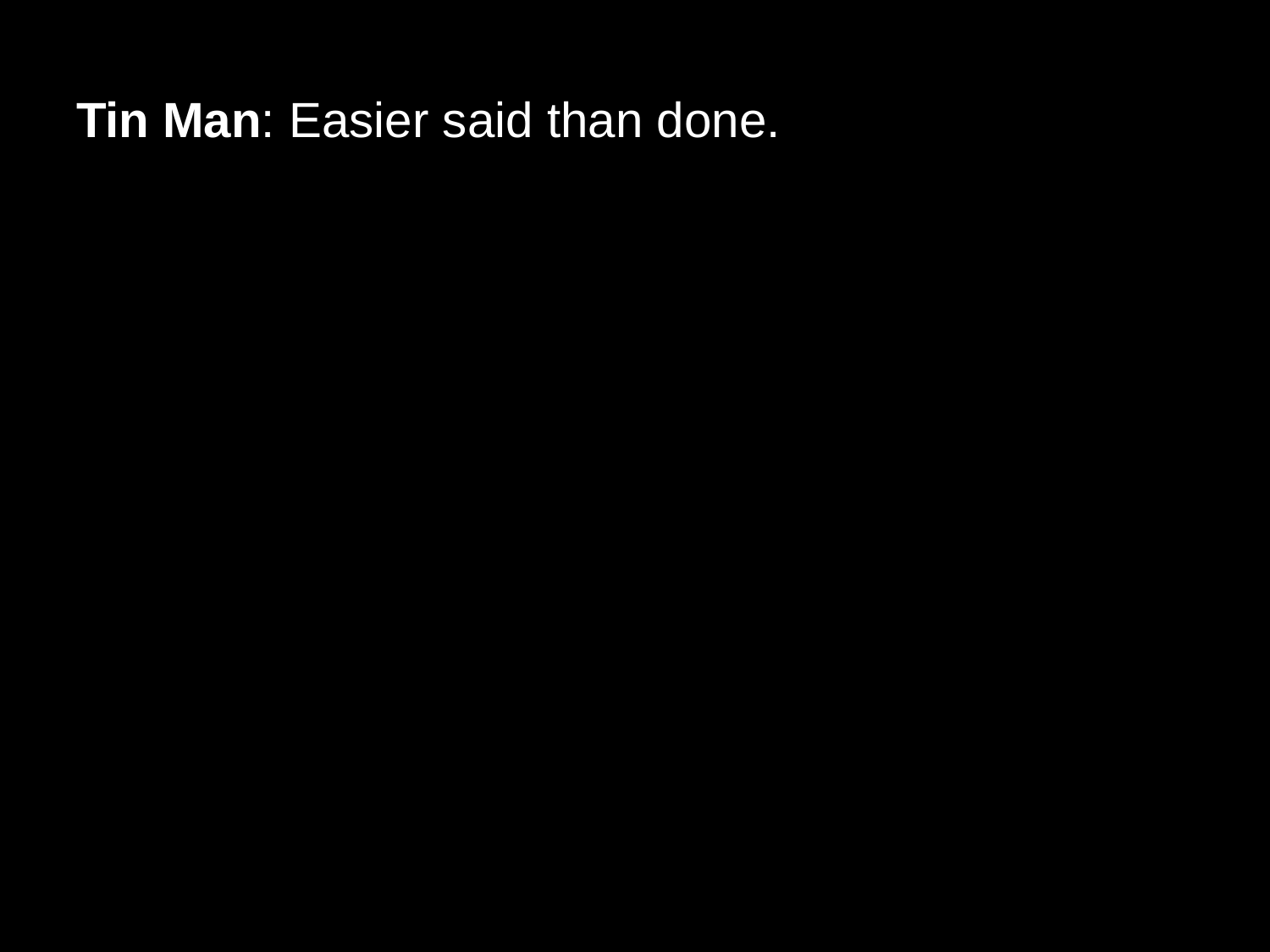

# Tin Man: Easier said than done.